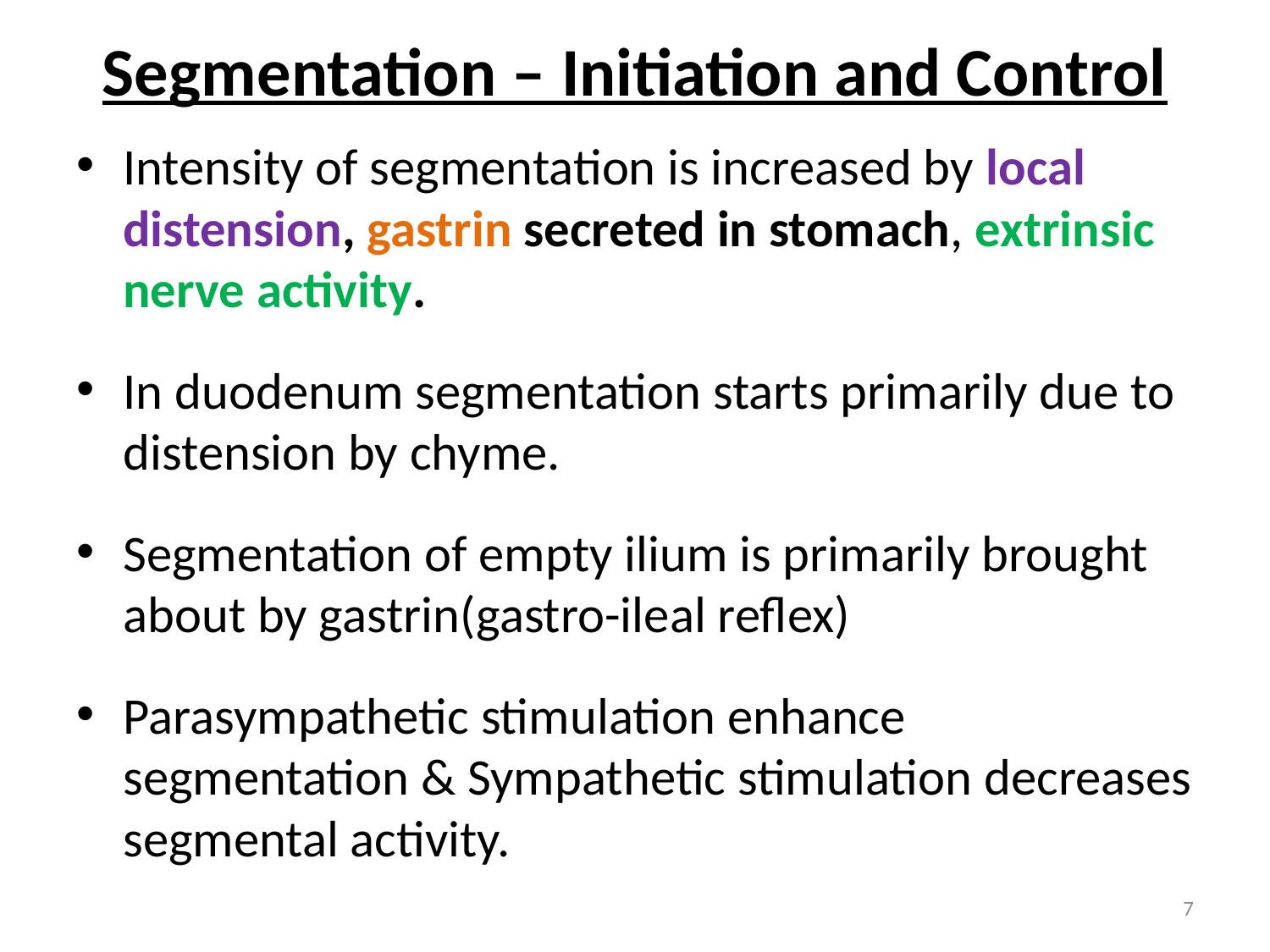

# Segmentation – Initiation and Control
Intensity of segmentation is increased by local distension, gastrin secreted in stomach, extrinsic nerve activity.

In duodenum segmentation starts primarily due to distension by chyme.

Segmentation of empty ilium is primarily brought about by gastrin(gastro-ileal reflex)

Parasympathetic stimulation enhance  segmentation & Sympathetic stimulation decreases segmental activity.

7